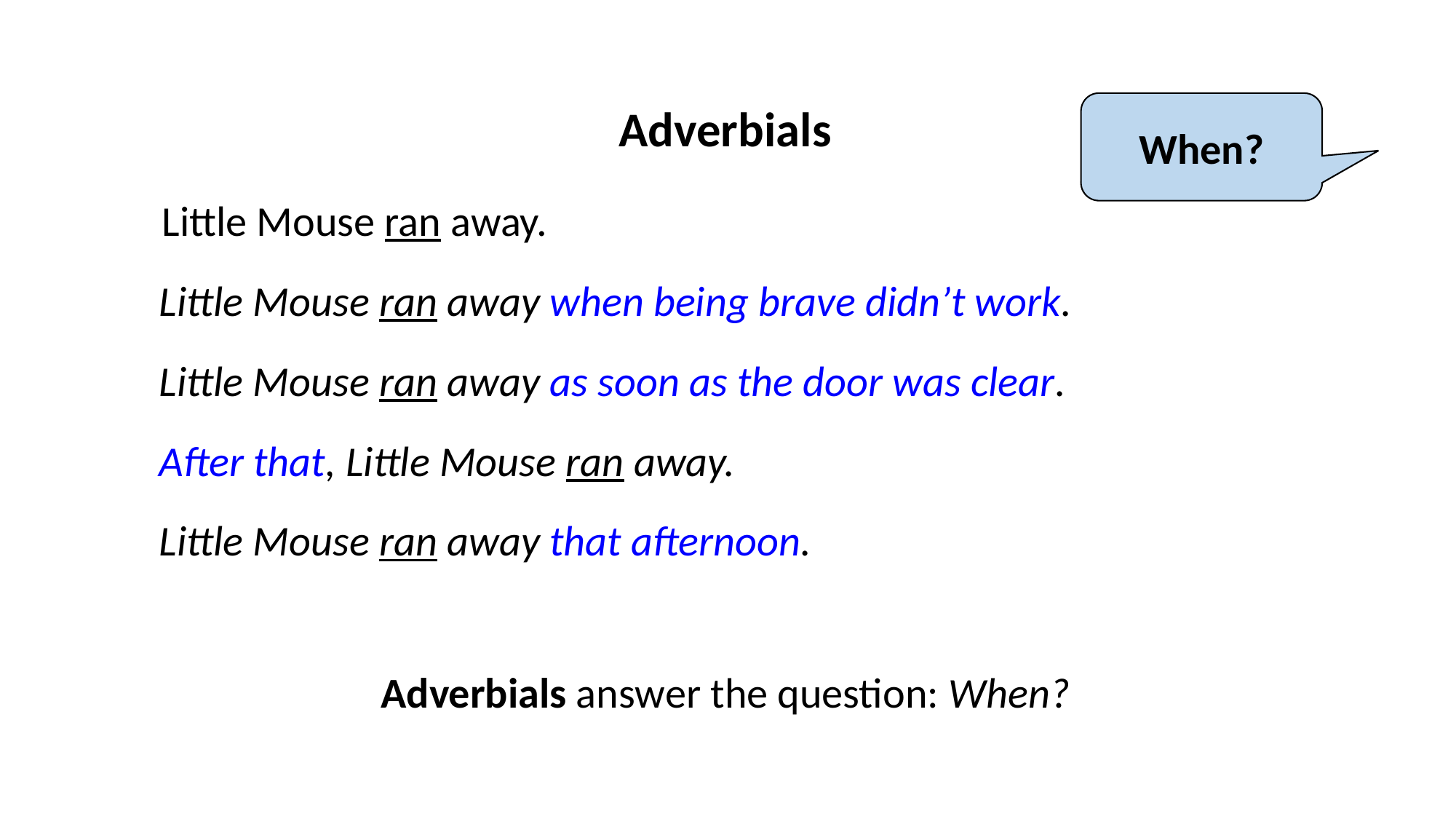

Adverbials
When?
Little Mouse ran away.
Little Mouse ran away when being brave didn’t work.
Little Mouse ran away as soon as the door was clear.
After that, Little Mouse ran away.
Little Mouse ran away that afternoon.
Adverbials answer the question: When?